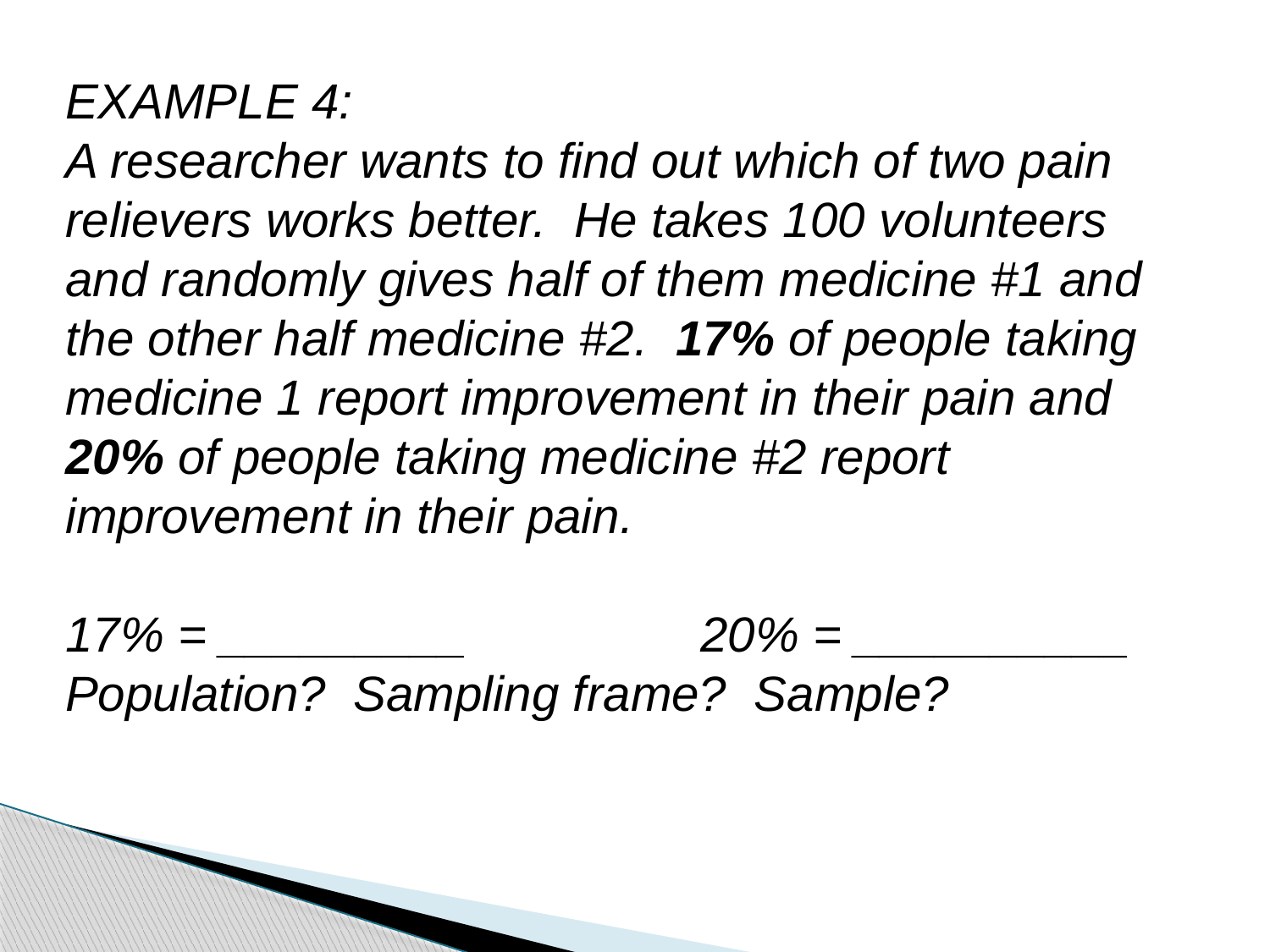

EXAMPLE 4:
A researcher wants to find out which of two pain relievers works better.  He takes 100 volunteers and randomly gives half of them medicine #1 and the other half medicine #2.  17% of people taking medicine 1 report improvement in their pain and 20% of people taking medicine #2 report improvement in their pain.

17% = _________		20% = __________
Population?  Sampling frame?  Sample?